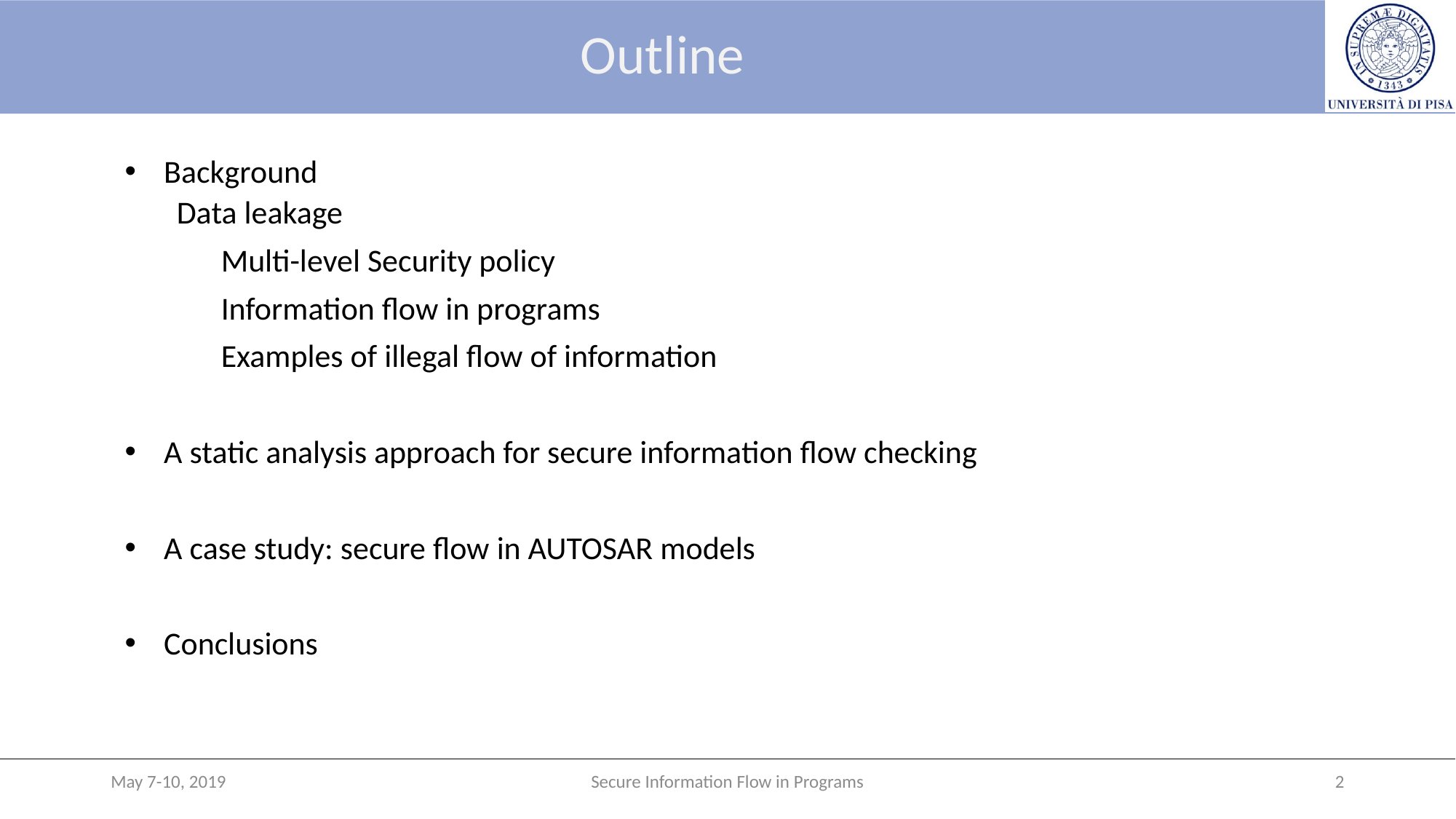

# Outline
Background
	Data leakage
	Multi-level Security policy
	Information flow in programs
	Examples of illegal flow of information

A static analysis approach for secure information flow checking

A case study: secure flow in AUTOSAR models

Conclusions

May 7-10, 2019
Secure Information Flow in Programs
2